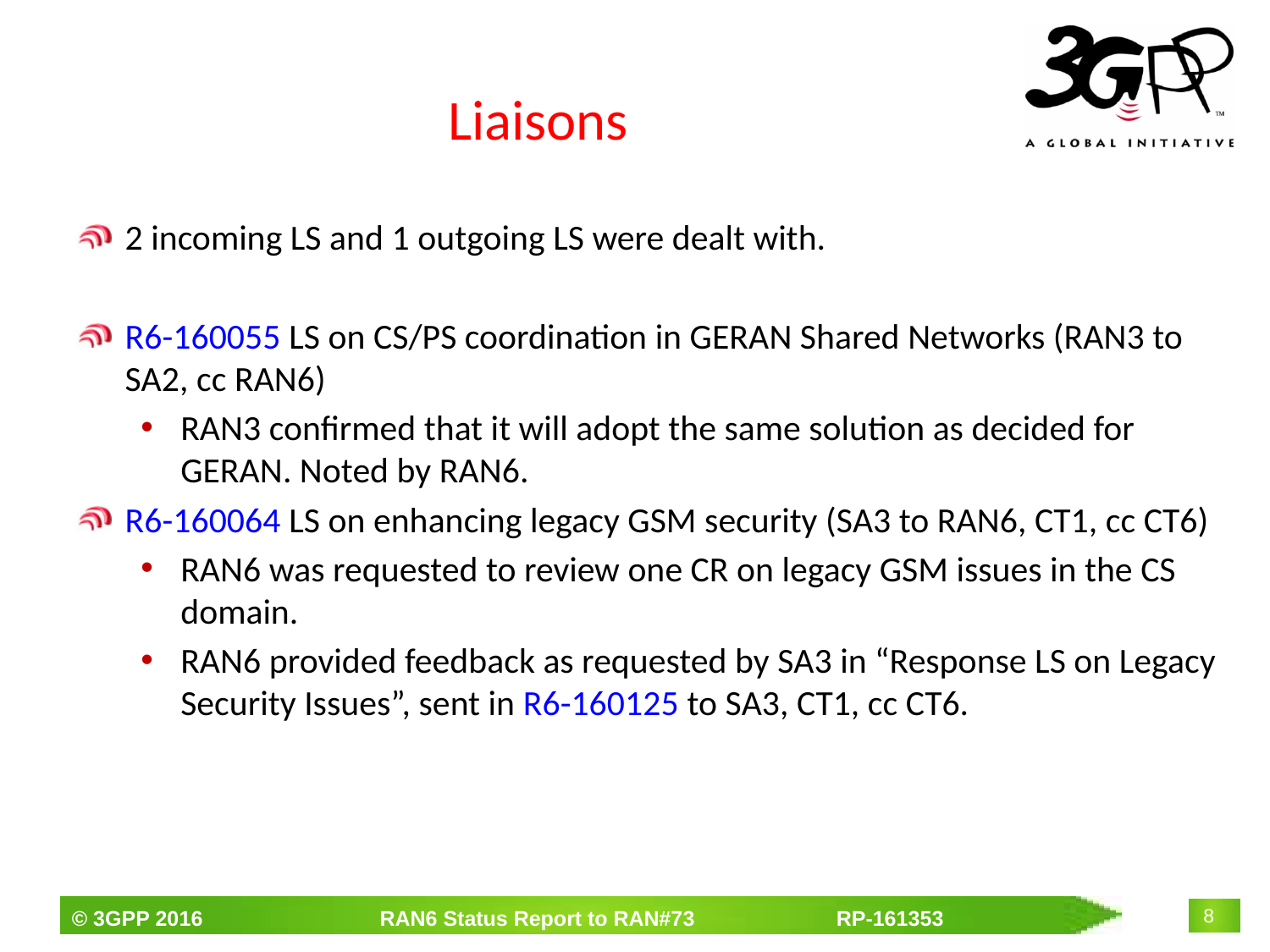

# Liaisons
2 incoming LS and 1 outgoing LS were dealt with.

R6-160055 LS on CS/PS coordination in GERAN Shared Networks (RAN3 to SA2, cc RAN6)
RAN3 confirmed that it will adopt the same solution as decided for GERAN. Noted by RAN6.
R6-160064 LS on enhancing legacy GSM security (SA3 to RAN6, CT1, cc CT6)
RAN6 was requested to review one CR on legacy GSM issues in the CS domain.
RAN6 provided feedback as requested by SA3 in “Response LS on Legacy Security Issues”, sent in R6-160125 to SA3, CT1, cc CT6.